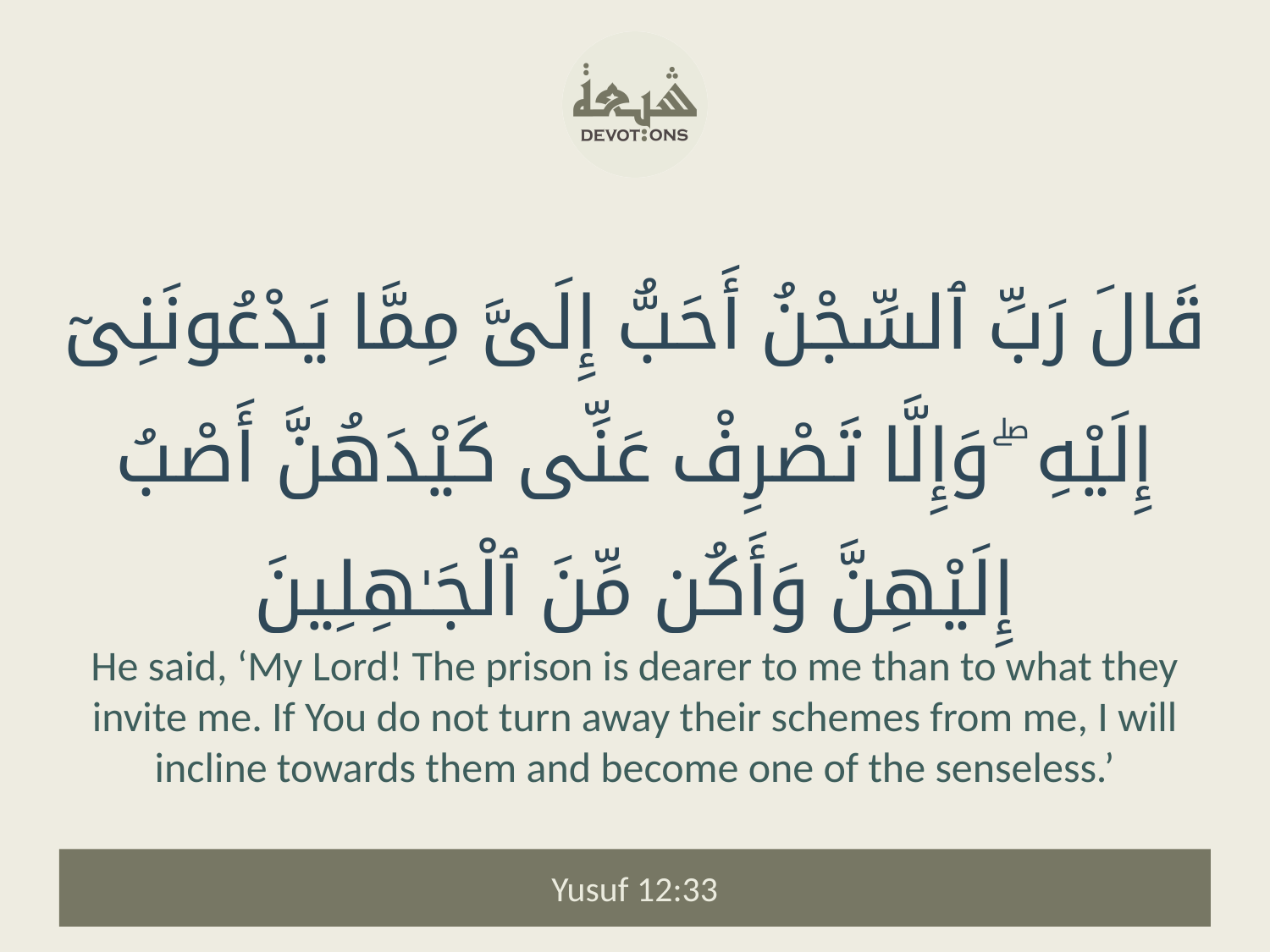

قَالَ رَبِّ ٱلسِّجْنُ أَحَبُّ إِلَىَّ مِمَّا يَدْعُونَنِىٓ إِلَيْهِ ۖ وَإِلَّا تَصْرِفْ عَنِّى كَيْدَهُنَّ أَصْبُ إِلَيْهِنَّ وَأَكُن مِّنَ ٱلْجَـٰهِلِينَ
He said, ‘My Lord! The prison is dearer to me than to what they invite me. If You do not turn away their schemes from me, I will incline towards them and become one of the senseless.’
Yusuf 12:33